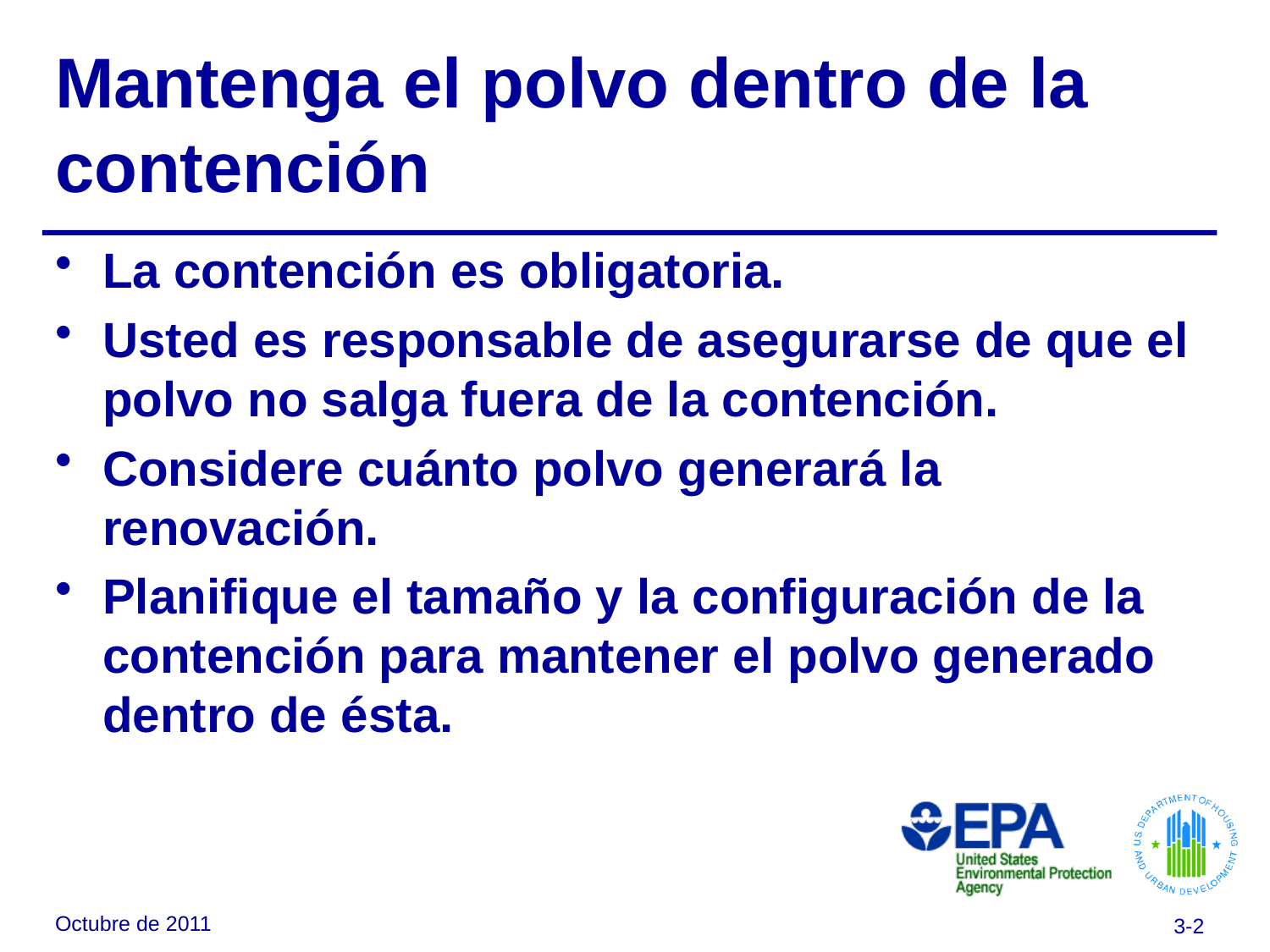

# Mantenga el polvo dentro de la contención
La contención es obligatoria.
Usted es responsable de asegurarse de que el polvo no salga fuera de la contención.
Considere cuánto polvo generará la renovación.
Planifique el tamaño y la configuración de la contención para mantener el polvo generado dentro de ésta.
Octubre de 2011
3-2